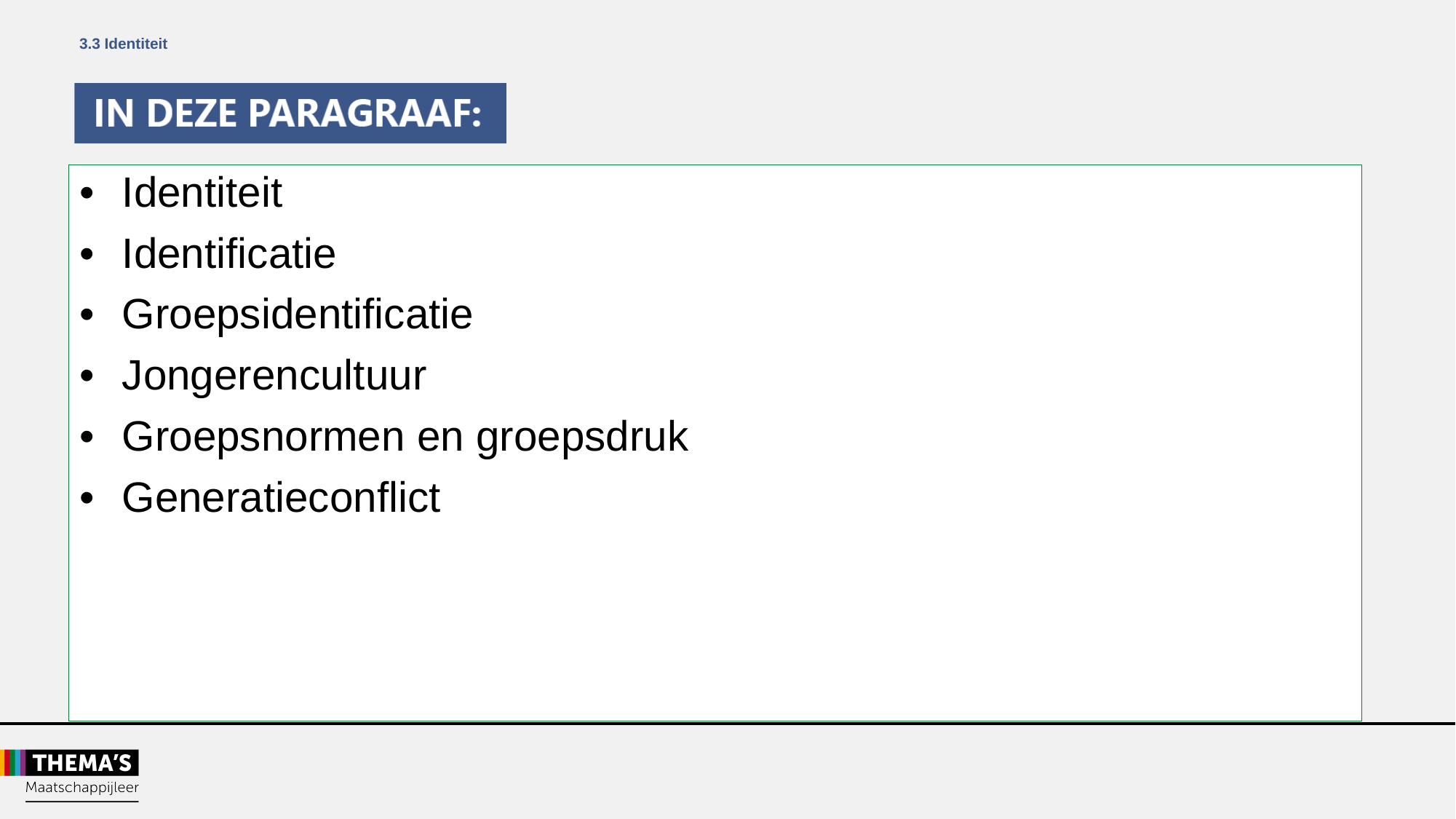

3.3 Identiteit
•	Identiteit
•	Identificatie
•	Groepsidentificatie
•	Jongerencultuur
•	Groepsnormen en groepsdruk
•	Generatieconflict